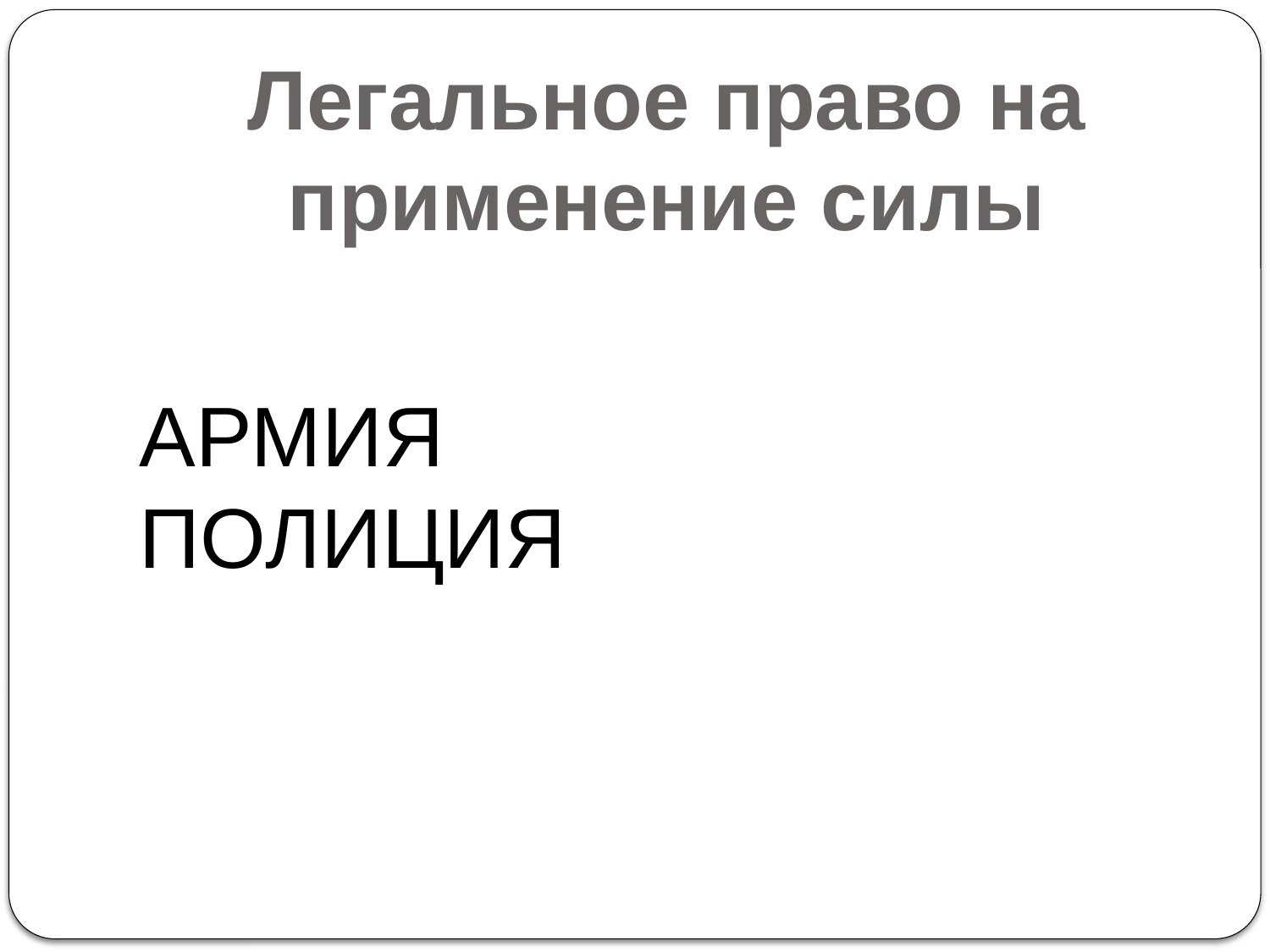

# Легальное право на применение силы
АРМИЯ                   ПОЛИЦИЯ